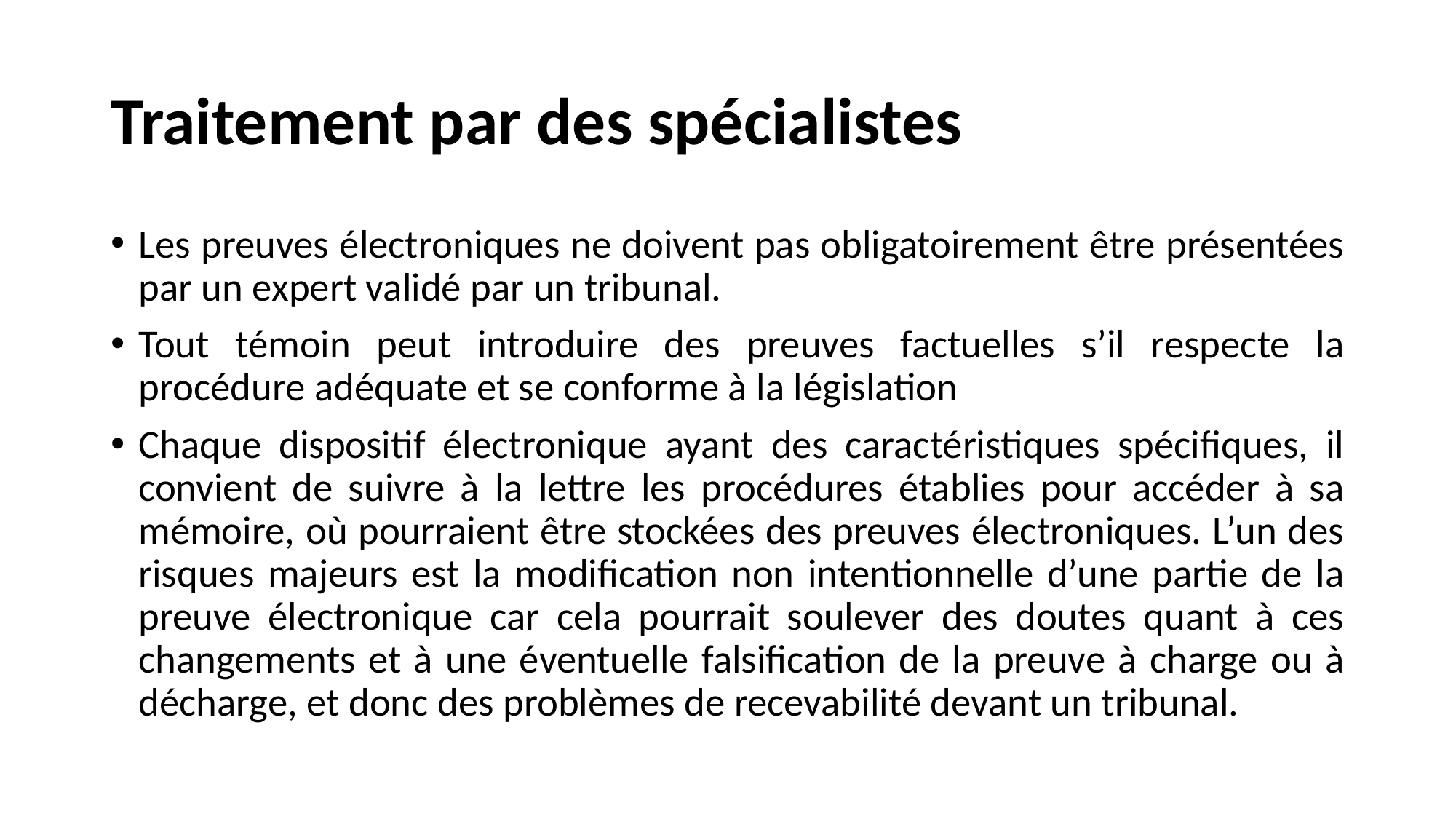

# Traitement par des spécialistes
Les preuves électroniques ne doivent pas obligatoirement être présentées par un expert validé par un tribunal.
Tout témoin peut introduire des preuves factuelles s’il respecte la procédure adéquate et se conforme à la législation
Chaque dispositif électronique ayant des caractéristiques spécifiques, il convient de suivre à la lettre les procédures établies pour accéder à sa mémoire, où pourraient être stockées des preuves électroniques. L’un des risques majeurs est la modification non intentionnelle d’une partie de la preuve électronique car cela pourrait soulever des doutes quant à ces changements et à une éventuelle falsification de la preuve à charge ou à décharge, et donc des problèmes de recevabilité devant un tribunal.